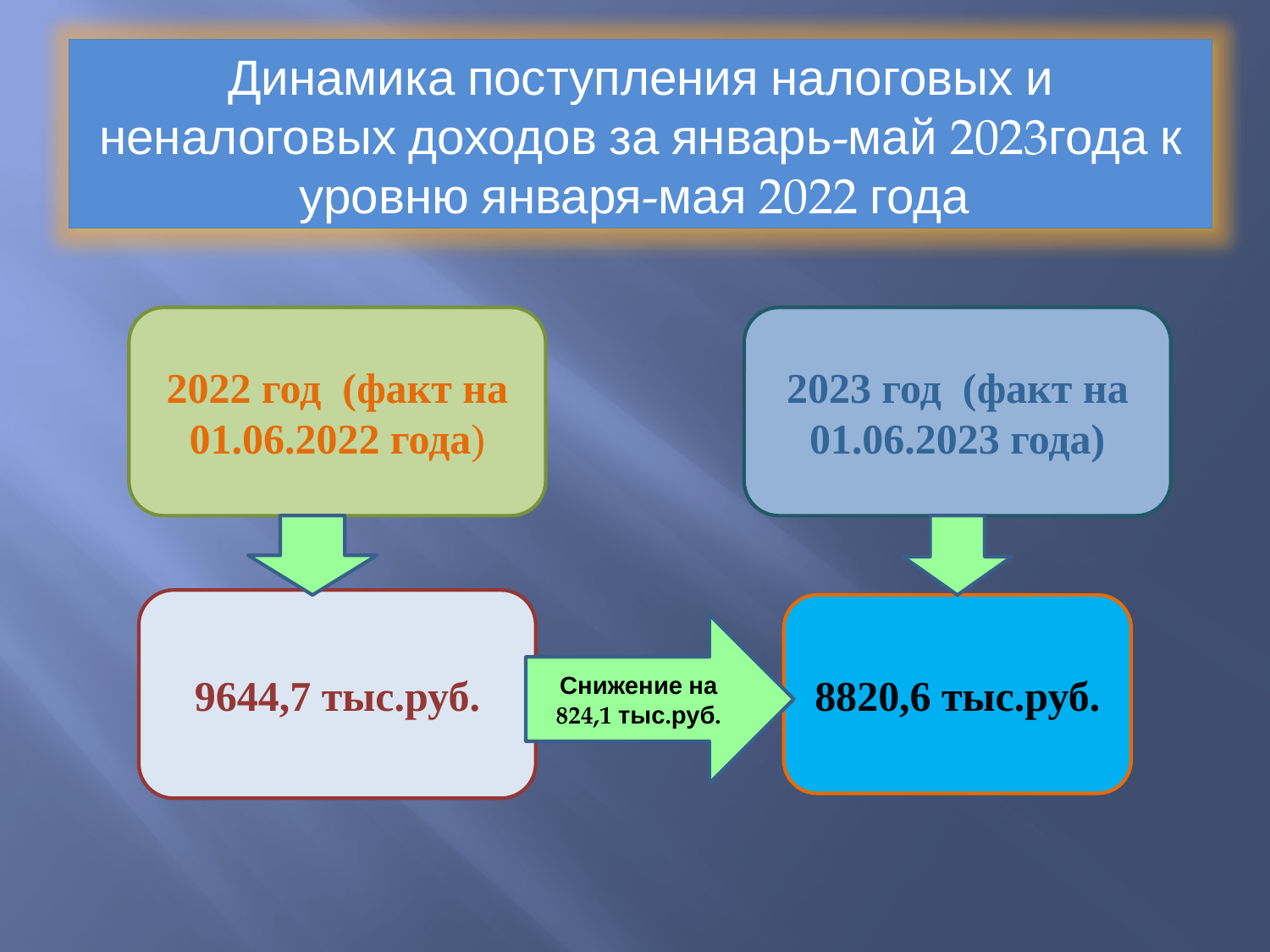

Динамика поступления налоговых и неналоговых доходов за январь-май 2023года к уровню января-мая 2022 года
2022 год  (факт на 01.06.2022 года)
2023 год  (факт на 01.06.2023 года)

9644,7 тыс.руб.
8820,6 тыс.руб.
Снижение на 824,1 тыс.руб.